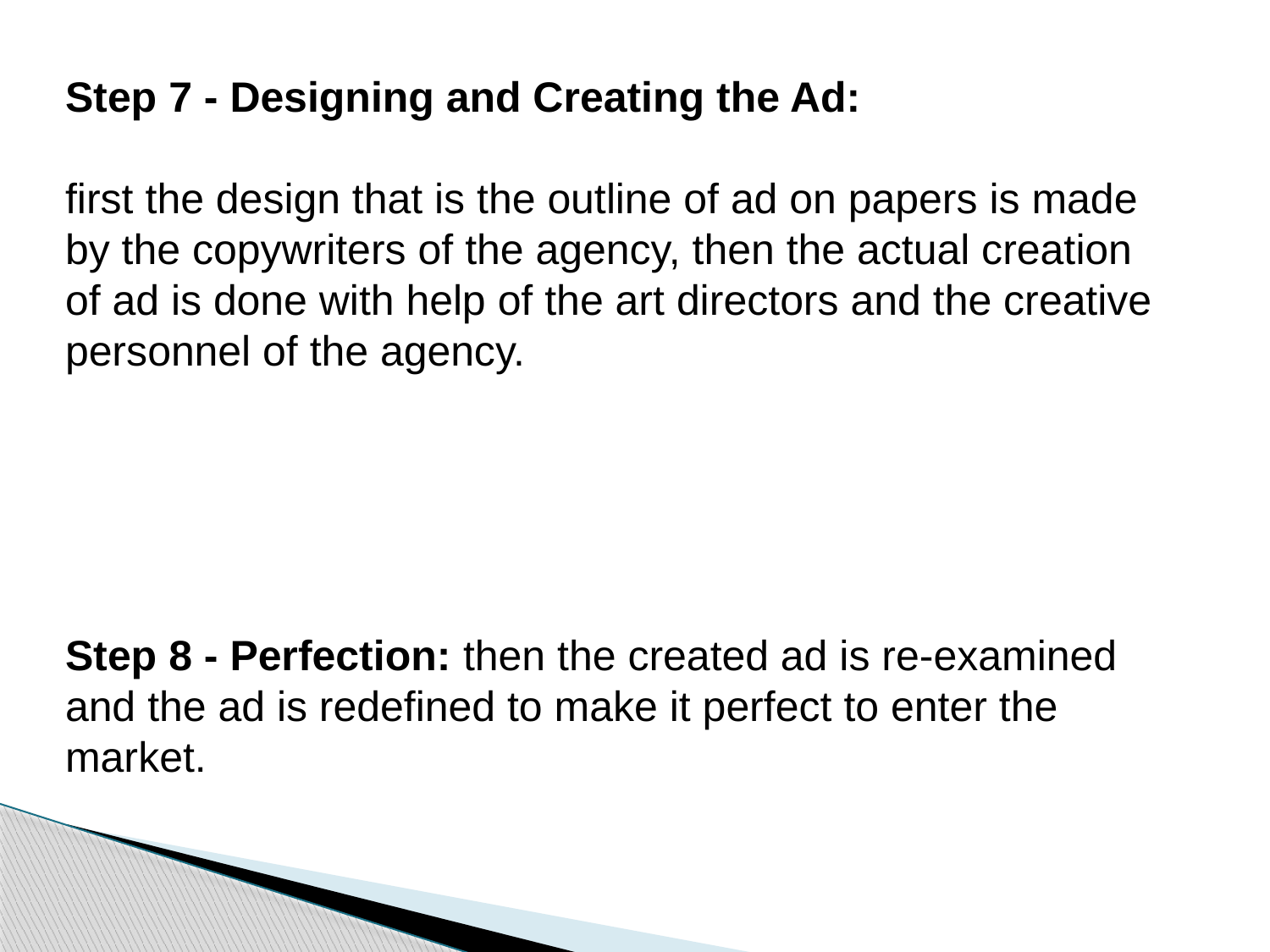

Step 7 - Designing and Creating the Ad:

first the design that is the outline of ad on papers is made by the copywriters of the agency, then the actual creation of ad is done with help of the art directors and the creative personnel of the agency.

Step 8 - Perfection: then the created ad is re-examined and the ad is redefined to make it perfect to enter the market.